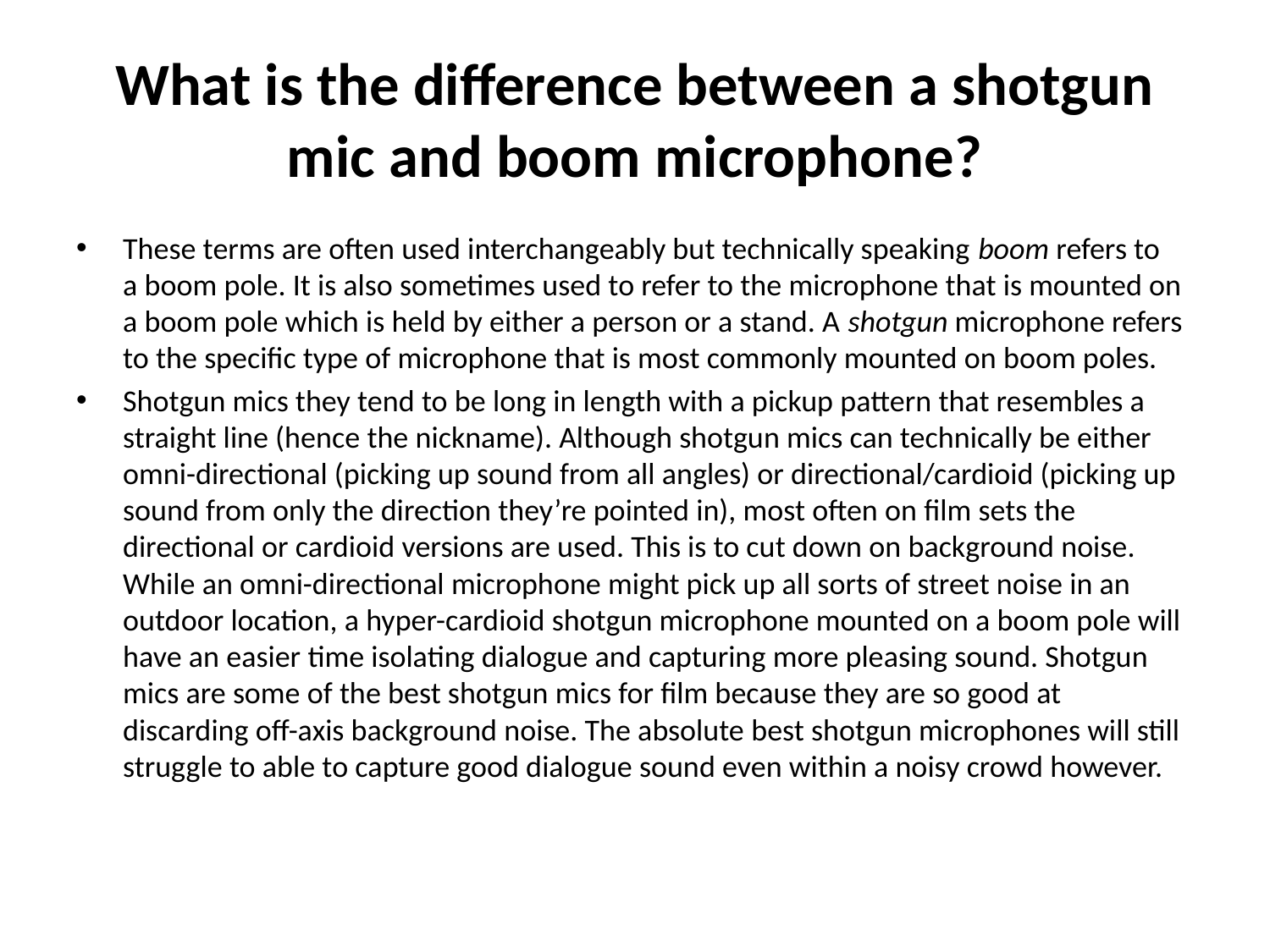

# What is the difference between a shotgun mic and boom microphone?
These terms are often used interchangeably but technically speaking boom refers to a boom pole. It is also sometimes used to refer to the microphone that is mounted on a boom pole which is held by either a person or a stand. A shotgun microphone refers to the specific type of microphone that is most commonly mounted on boom poles.
Shotgun mics they tend to be long in length with a pickup pattern that resembles a straight line (hence the nickname). Although shotgun mics can technically be either omni-directional (picking up sound from all angles) or directional/cardioid (picking up sound from only the direction they’re pointed in), most often on film sets the directional or cardioid versions are used. This is to cut down on background noise. While an omni-directional microphone might pick up all sorts of street noise in an outdoor location, a hyper-cardioid shotgun microphone mounted on a boom pole will have an easier time isolating dialogue and capturing more pleasing sound. Shotgun mics are some of the best shotgun mics for film because they are so good at discarding off-axis background noise. The absolute best shotgun microphones will still struggle to able to capture good dialogue sound even within a noisy crowd however.